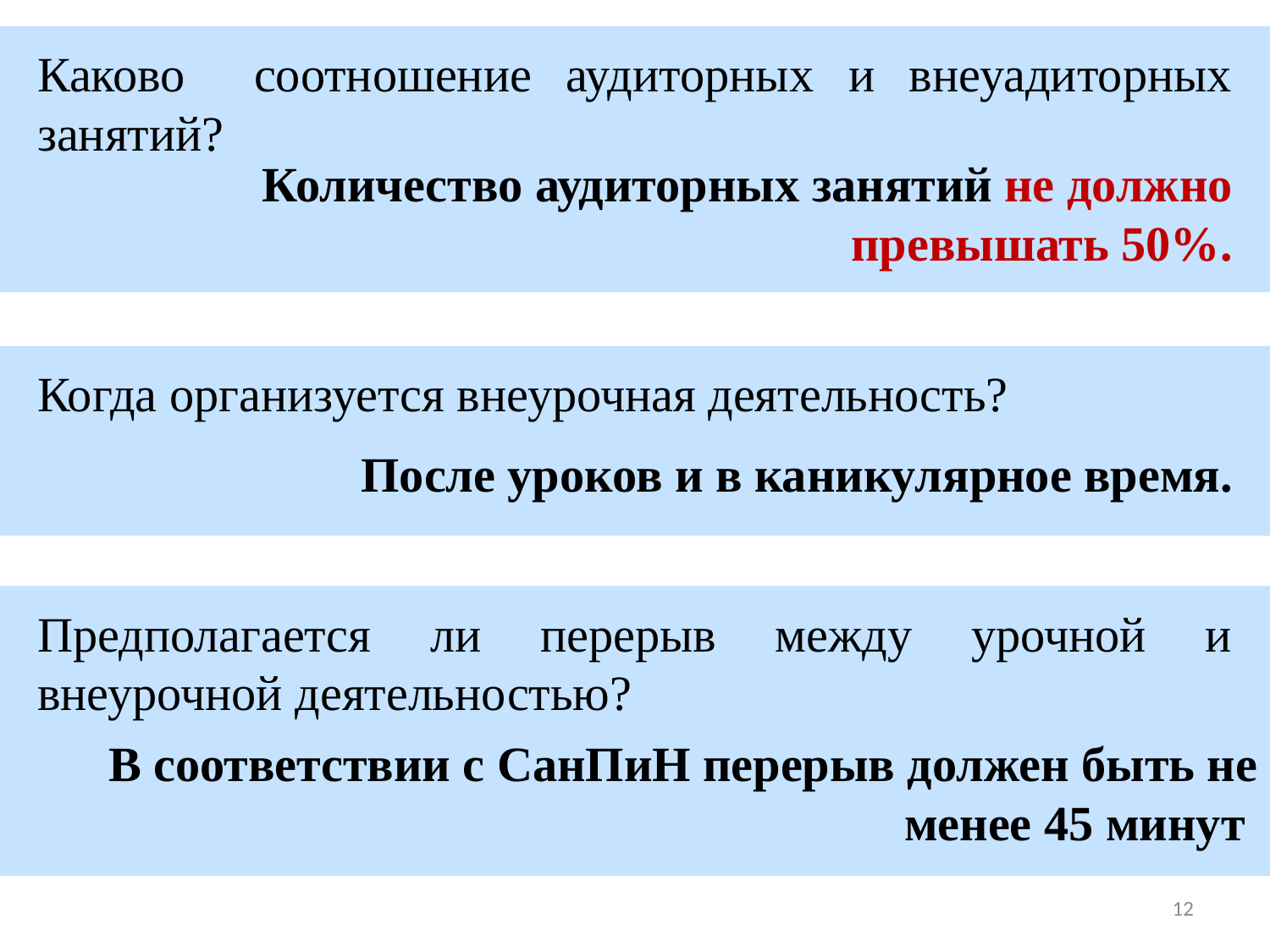

Каково  соотношение аудиторных и внеуадиторных занятий?
Количество аудиторных занятий не должно превышать 50%.

Когда организуется внеурочная деятельность?
После уроков и в каникулярное время.

Предполагается ли перерыв между урочной и внеурочной деятельностью?
В соответствии с СанПиН перерыв должен быть не менее 45 минут
12